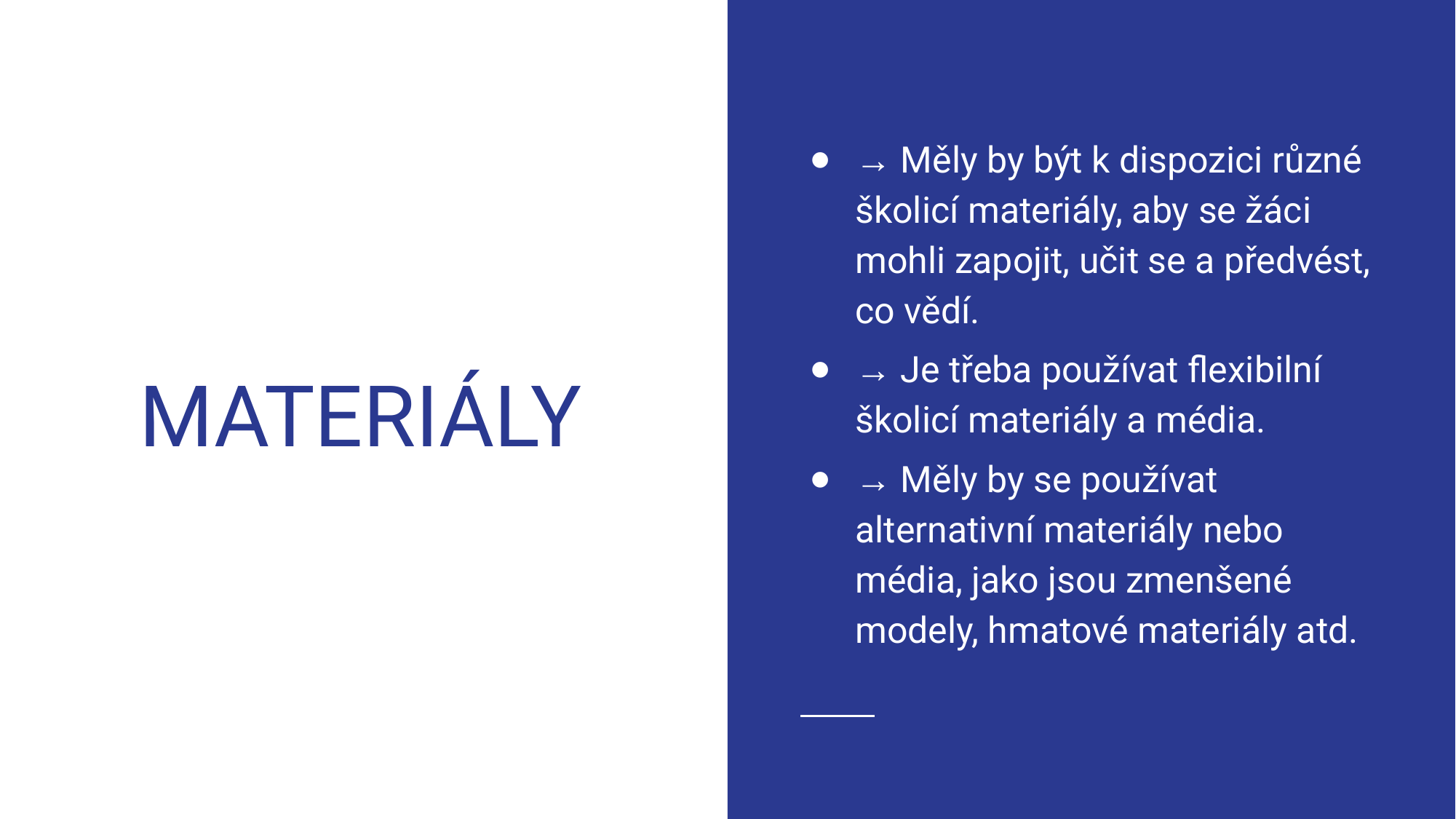

→ Měly by být k dispozici různé školicí materiály, aby se žáci mohli zapojit, učit se a předvést, co vědí.
→ Je třeba používat flexibilní školicí materiály a média.
→ Měly by se používat alternativní materiály nebo média, jako jsou zmenšené modely, hmatové materiály atd.

# MATERIÁLY